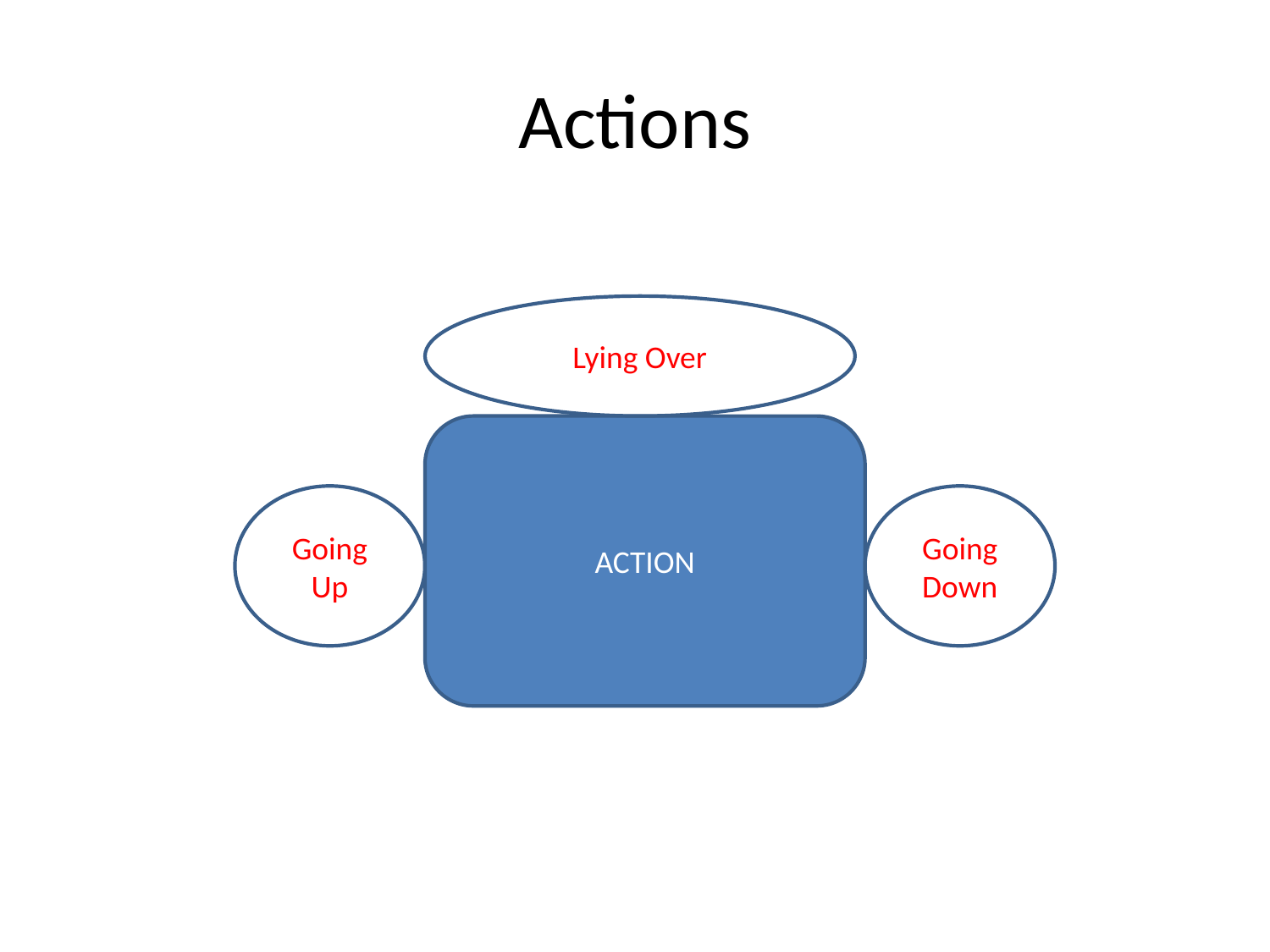

# Actions
Lying Over
ACTION
Going Up
Going Down